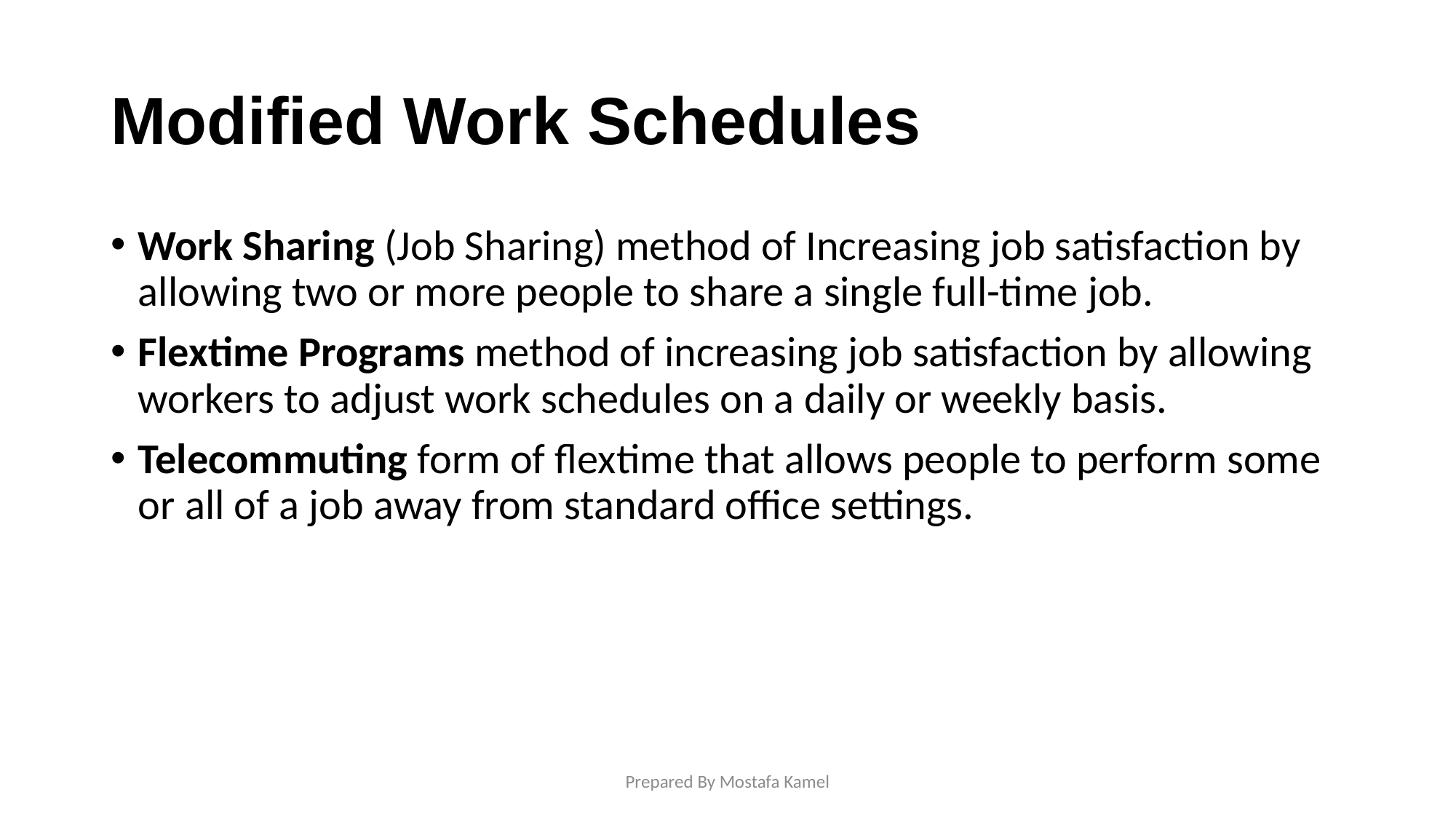

# Modified Work Schedules
Work Sharing (Job Sharing) method of Increasing job satisfaction by allowing two or more people to share a single full-time job.
Flextime Programs method of increasing job satisfaction by allowing workers to adjust work schedules on a daily or weekly basis.
Telecommuting form of flextime that allows people to perform some or all of a job away from standard office settings.
Prepared By Mostafa Kamel